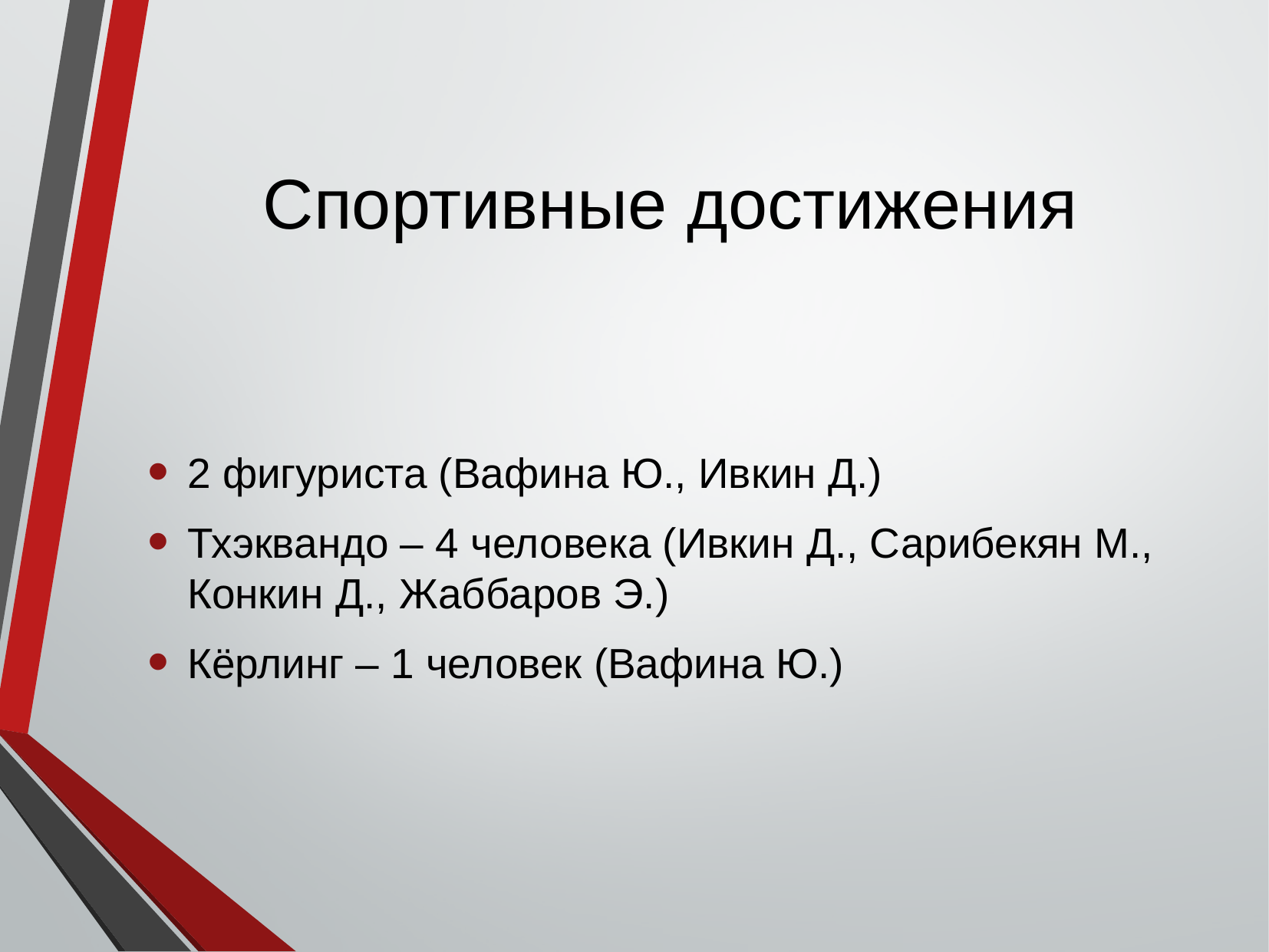

# Спортивные достижения
2 фигуриста (Вафина Ю., Ивкин Д.)
Тхэквандо – 4 человека (Ивкин Д., Сарибекян М., Конкин Д., Жаббаров Э.)
Кёрлинг – 1 человек (Вафина Ю.)